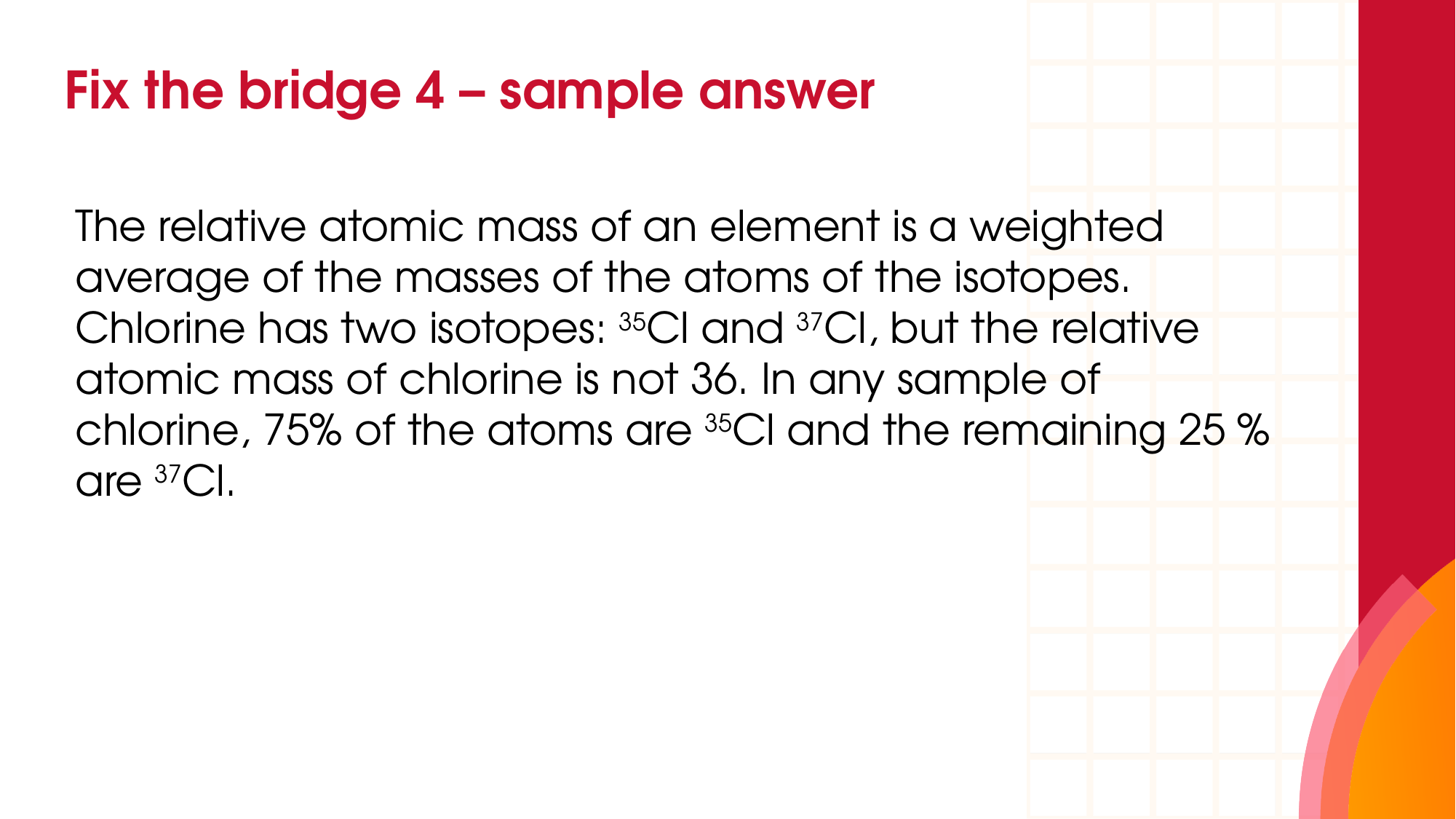

# Fix the bridge 4 – sample answer

The relative atomic mass of an element is a weighted average of the masses of the atoms of the isotopes.
Chlorine has two isotopes: 35Cl and 37Cl, but the relative atomic mass of chlorine is not 36. In any sample of chlorine, 75% of the atoms are 35Cl and the remaining 25 % are 37Cl.